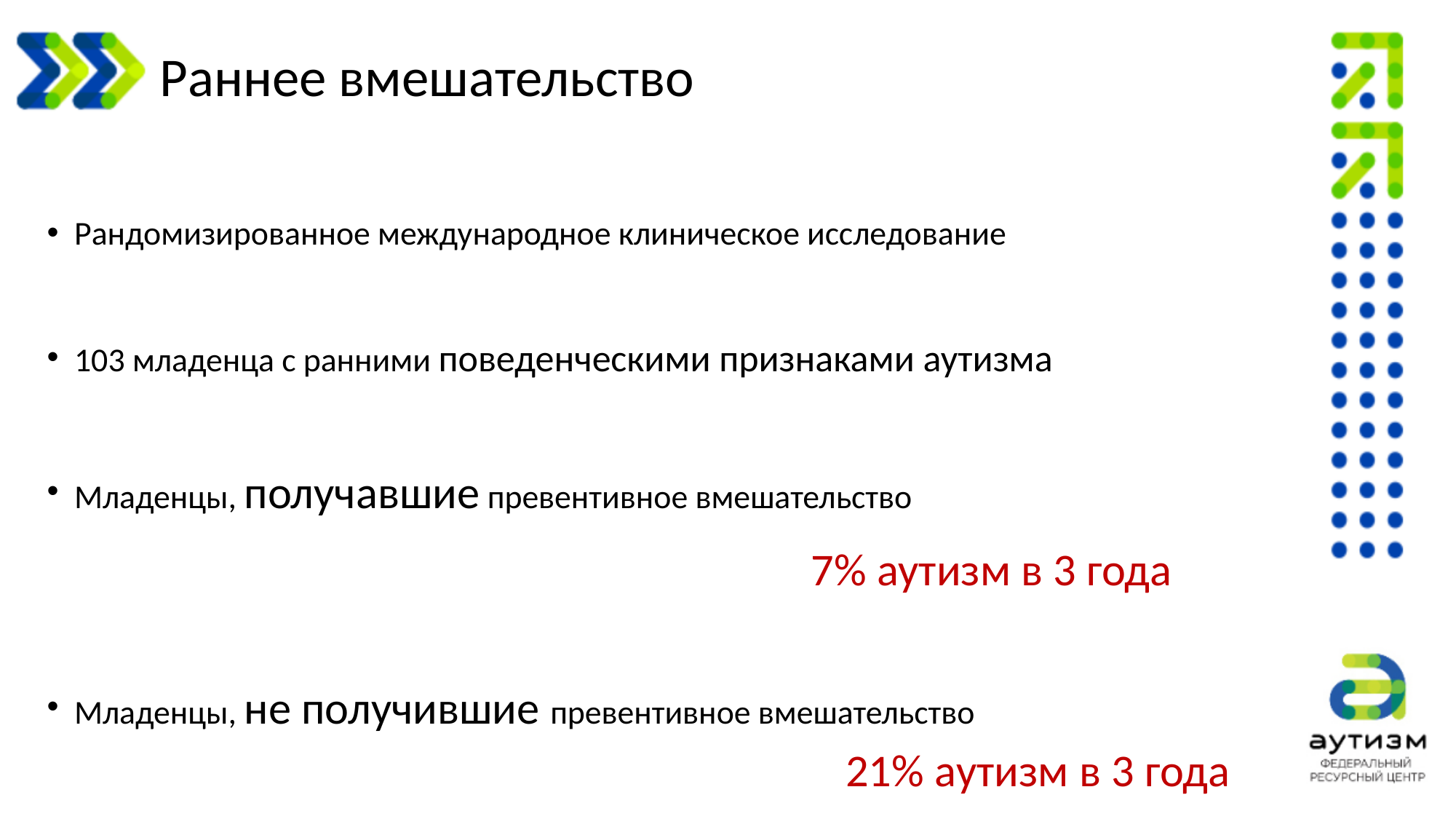

# Раннее вмешательство
Рандомизированное международное клиническое исследование

103 младенца с ранними поведенческими признаками аутизма

Младенцы, получавшие превентивное вмешательство
							7% аутизм в 3 года

Младенцы, не получившие превентивное вмешательство
							 21% аутизм в 3 года